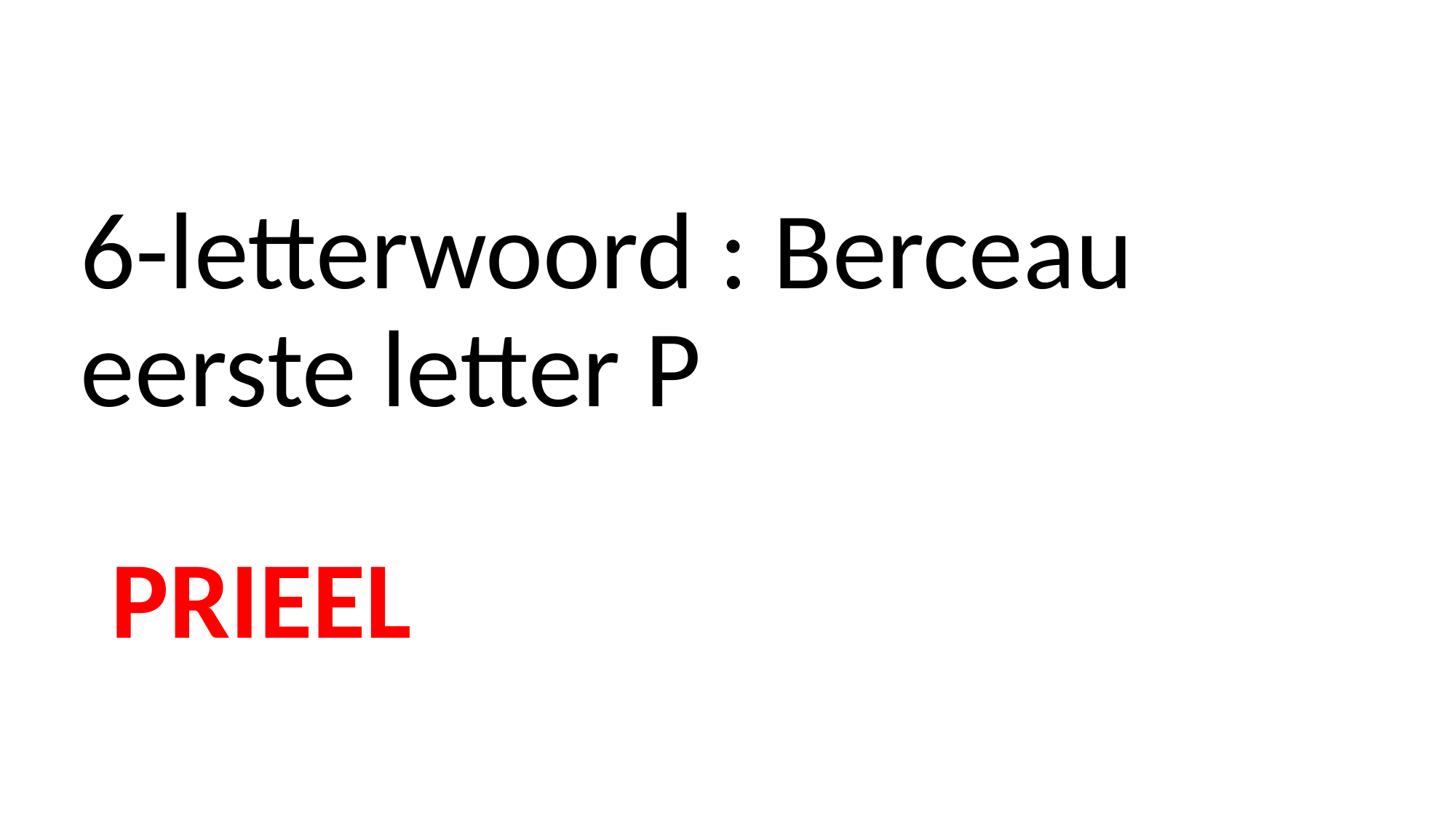

# 6-letterwoord : Berceau eerste letter P
PRIEEL